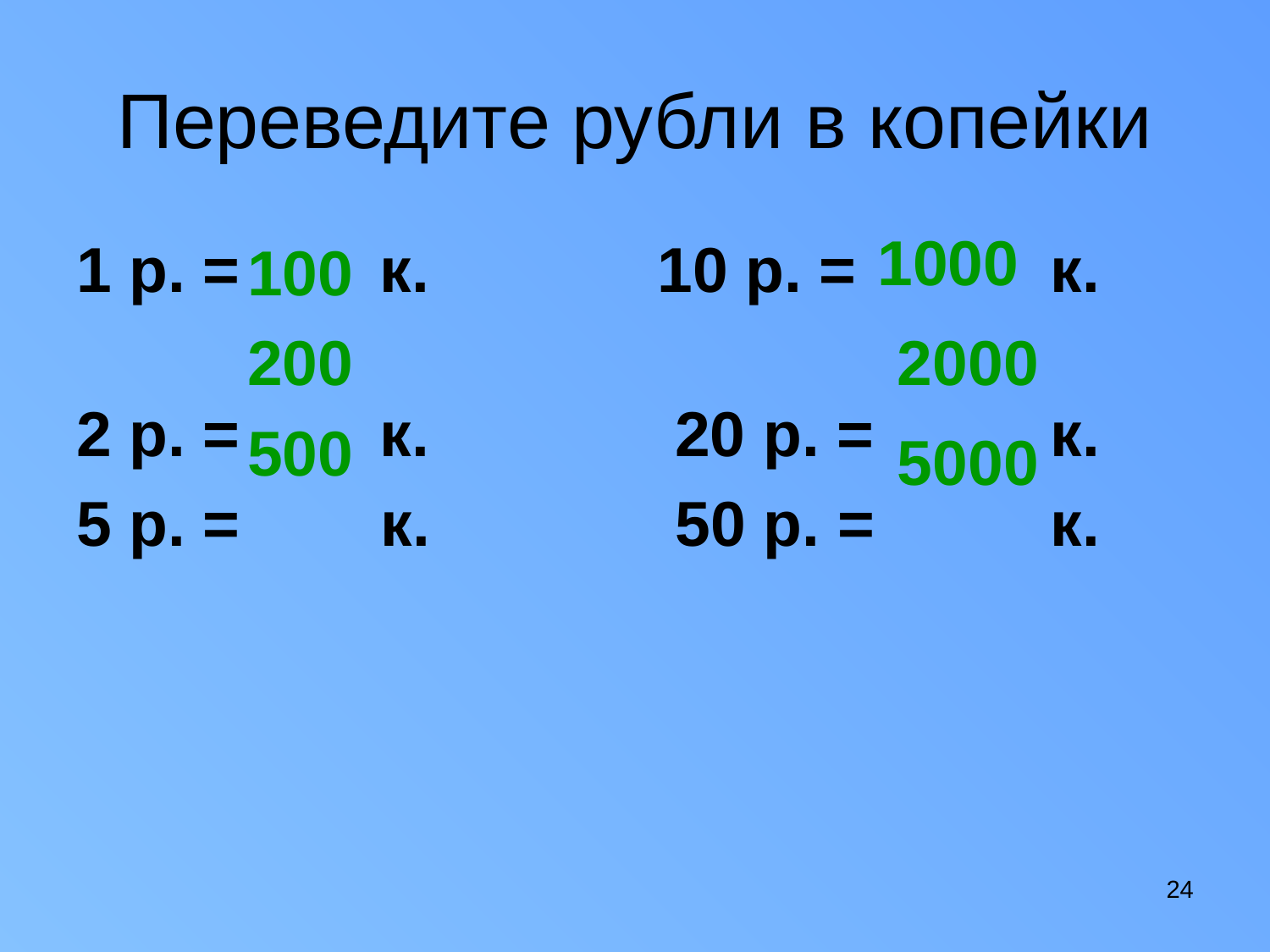

# Переведите рубли в копейки
1000
1 р. =        к.             10 р. =           к.
2 р. =        к.              20 р. =          к.
5 р. =        к.              50 р. =          к.
100
200
2000
500
5000
24